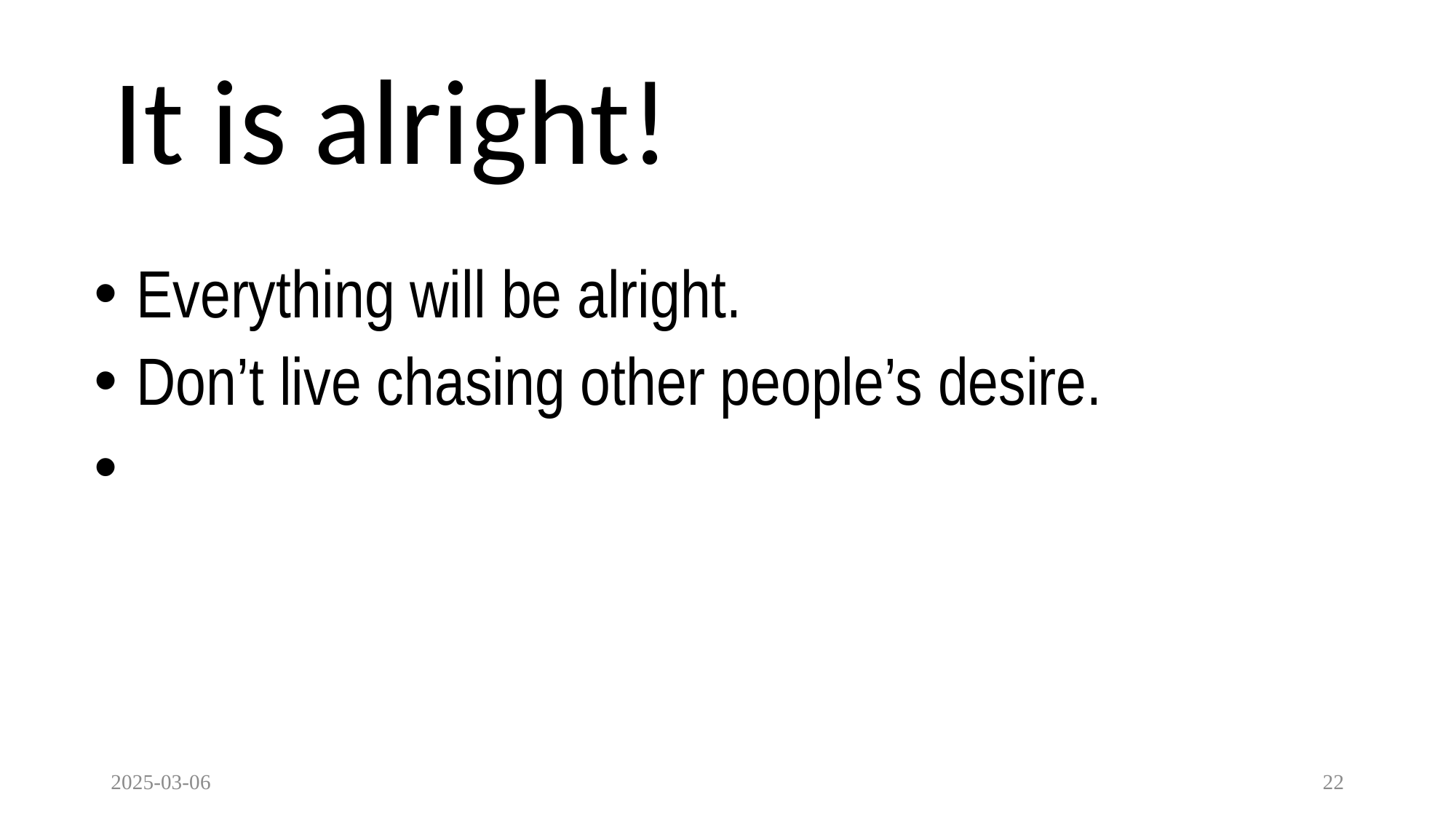

# It is alright!
 Everything will be alright.
 Don’t live chasing other people’s desire.

2025-03-06
22